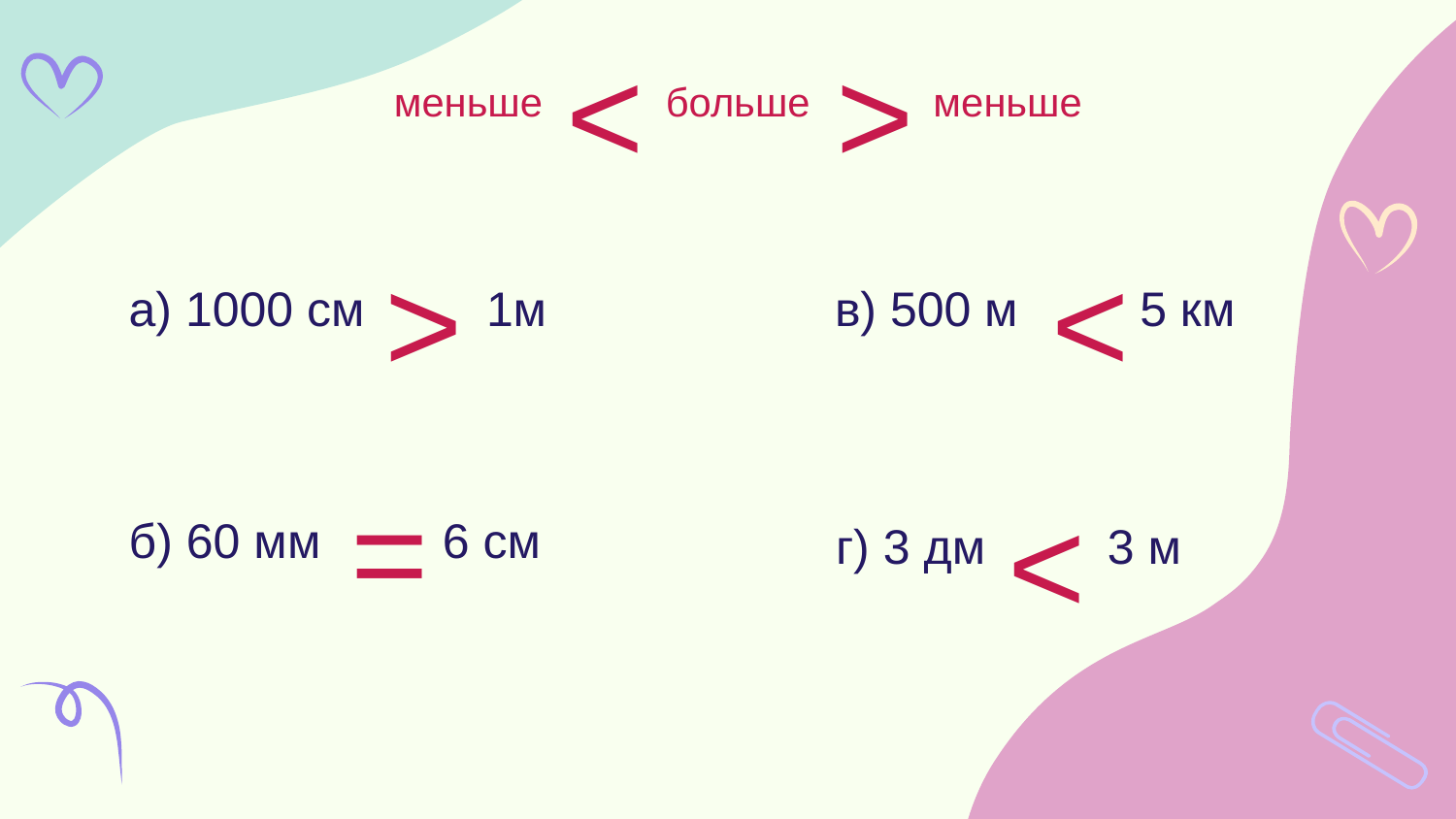

<
>

меньше
больше
меньше
<
>

а) 1000 см         1м
в) 500 м         5 км
=
<
б) 60 мм         6 см
г) 3 дм         3 м